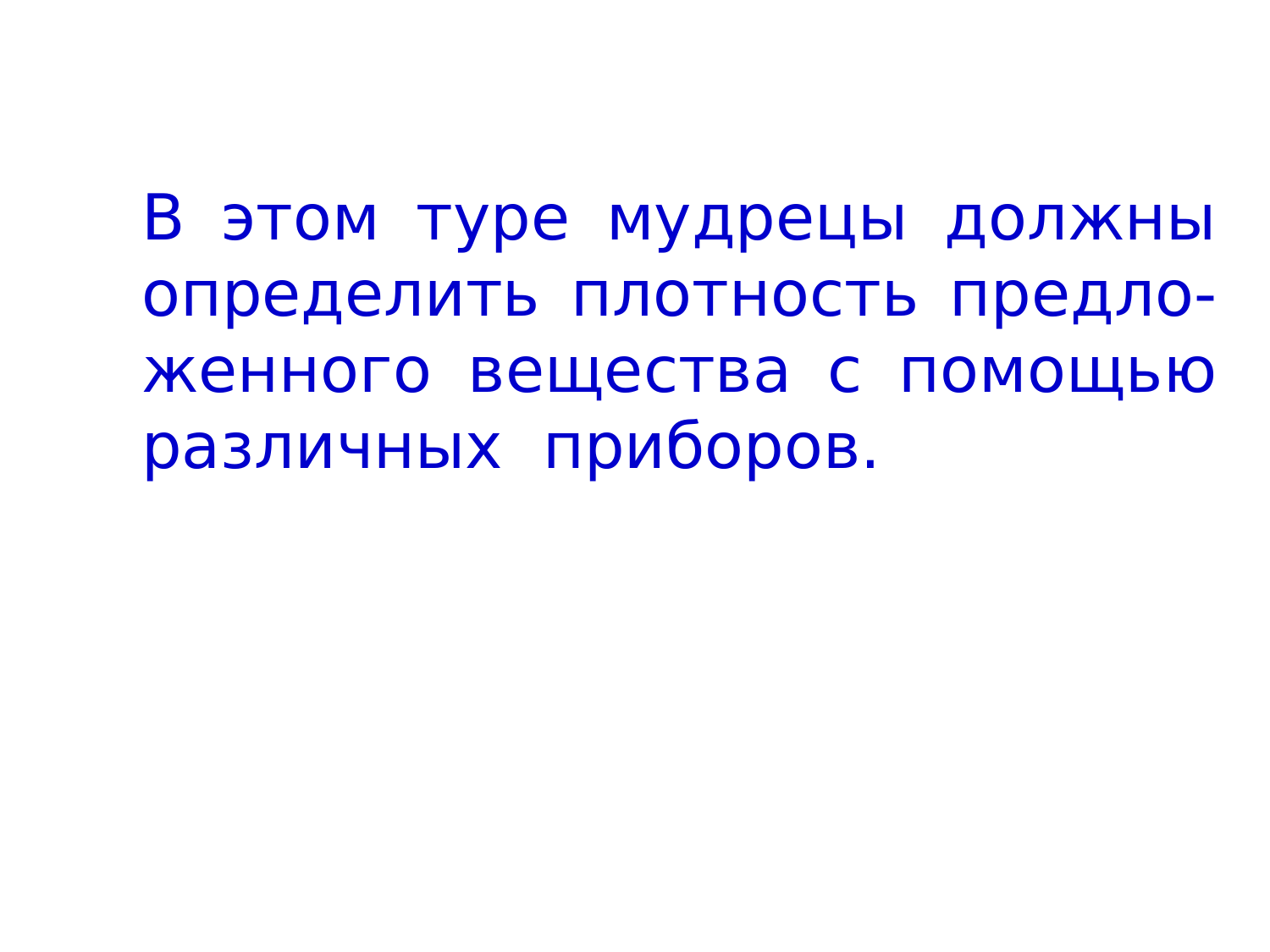

В этом туре мудрецы должны определить плотность предло-женного вещества с помощью различных  приборов.